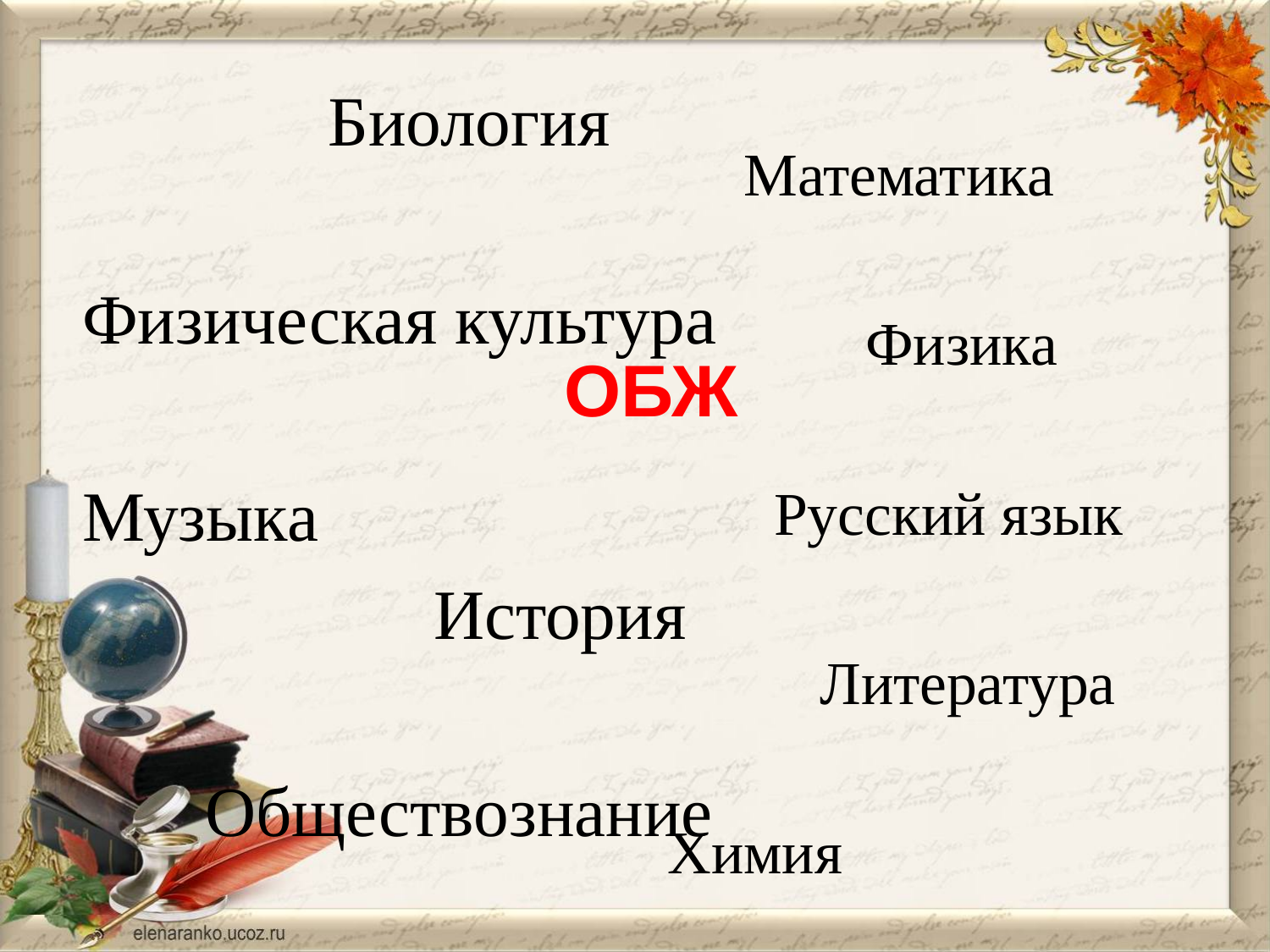

Биология

Физическая культура

Музыка
                    История

       Обществознание

     Математика

             Физика

       Русский язык

          Литература

Химия
# ОБЖ